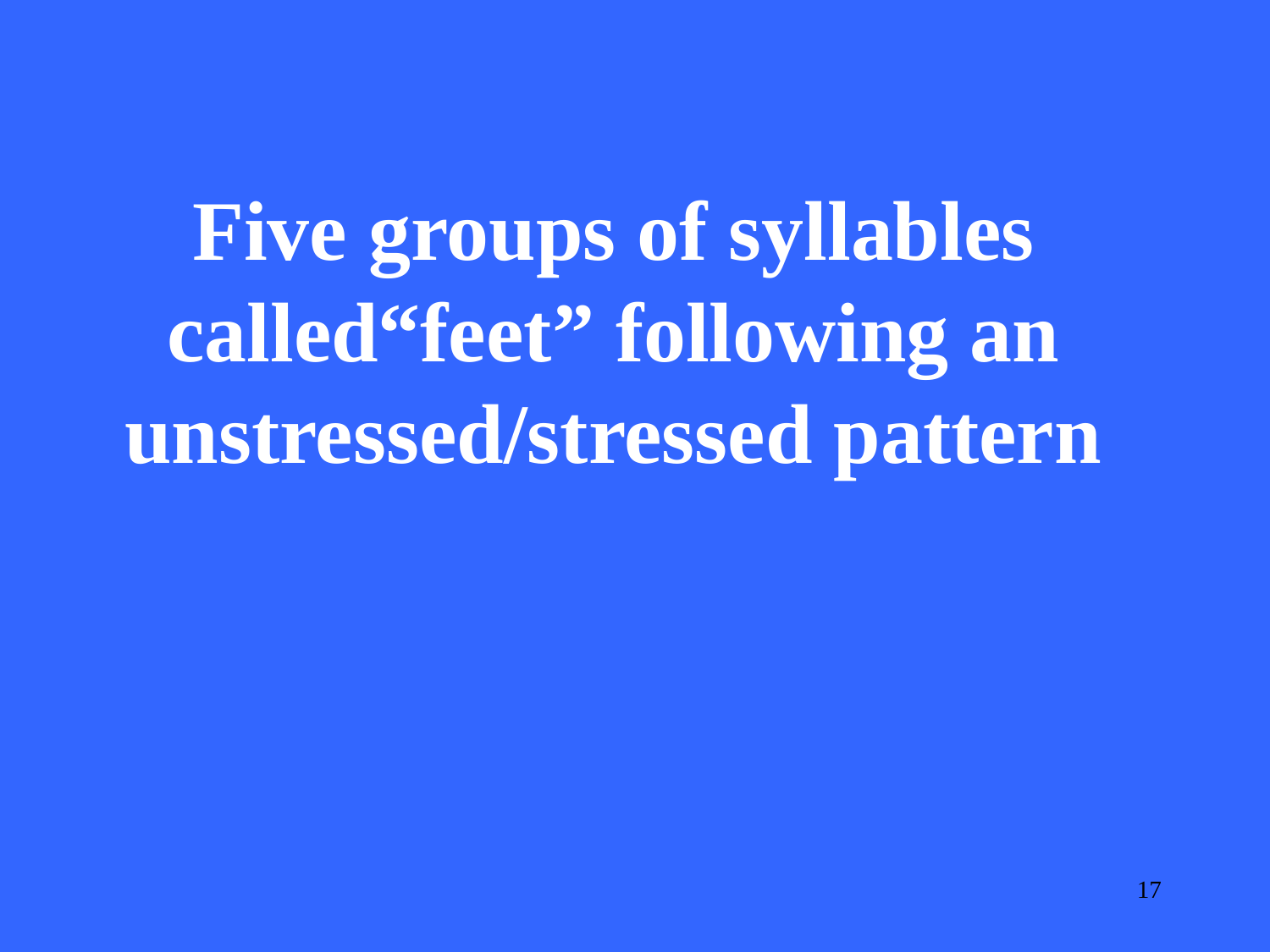

Five groups of syllables called“feet” following an unstressed/stressed pattern

17